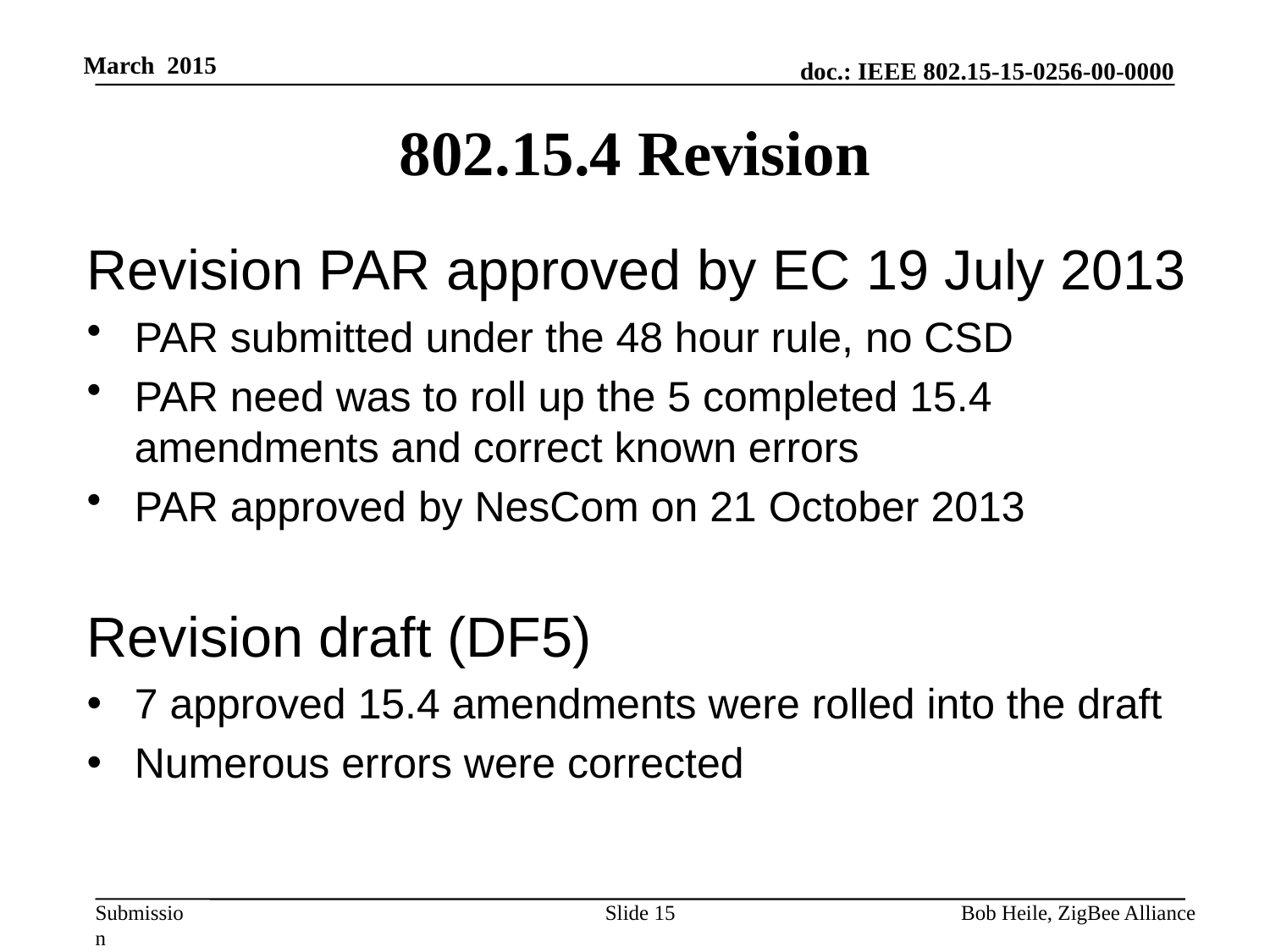

# 802.15.4 Revision
Revision PAR approved by EC 19 July 2013
PAR submitted under the 48 hour rule, no CSD
PAR need was to roll up the 5 completed 15.4 amendments and correct known errors
PAR approved by NesCom on 21 October 2013

Revision draft (DF5)
7 approved 15.4 amendments were rolled into the draft
Numerous errors were corrected
Slide 15
Bob Heile, ZigBee Alliance